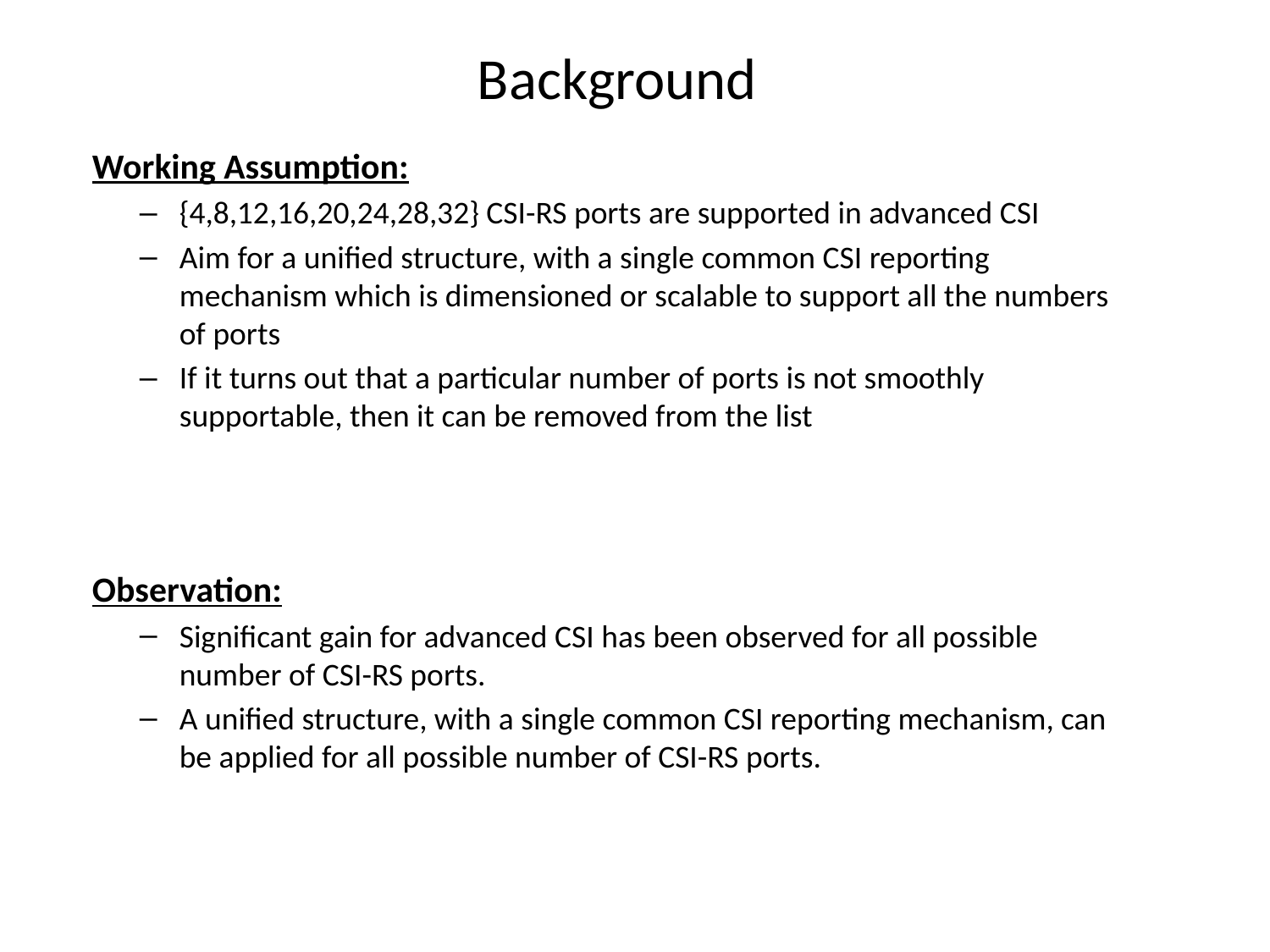

# Background
Working Assumption:
{4,8,12,16,20,24,28,32} CSI-RS ports are supported in advanced CSI
Aim for a unified structure, with a single common CSI reporting mechanism which is dimensioned or scalable to support all the numbers of ports
If it turns out that a particular number of ports is not smoothly supportable, then it can be removed from the list

Observation:
Significant gain for advanced CSI has been observed for all possible number of CSI-RS ports.
A unified structure, with a single common CSI reporting mechanism, can be applied for all possible number of CSI-RS ports.